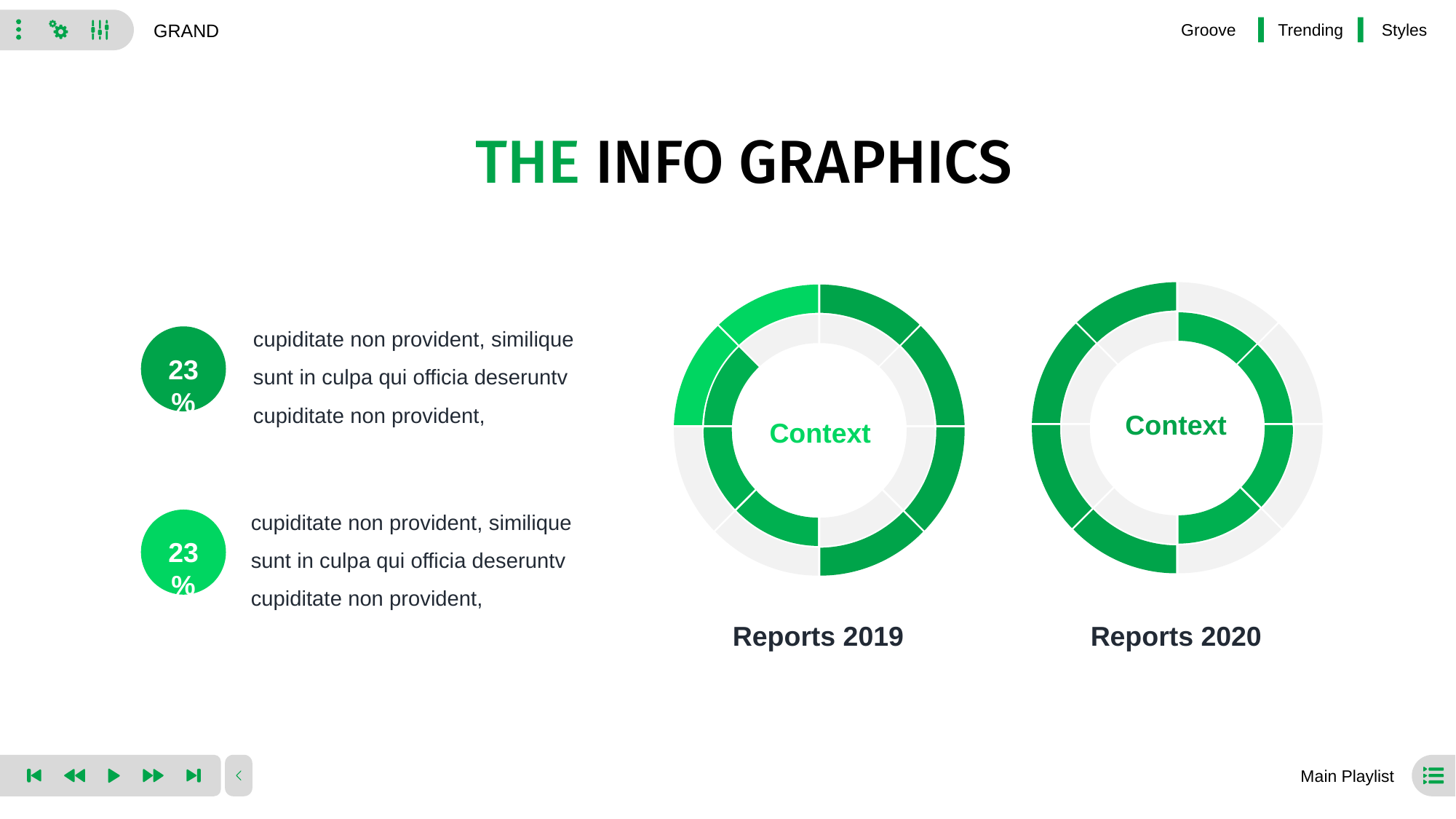

GRAND
Groove
Trending
Styles

THE INFO GRAPHICS

cupiditate non provident, similique sunt in culpa qui officia deseruntv cupiditate non provident,

23%

Context
Context

cupiditate non provident, similique sunt in culpa qui officia deseruntv cupiditate non provident,

23%
Reports 2019
Reports 2020

Main Playlist